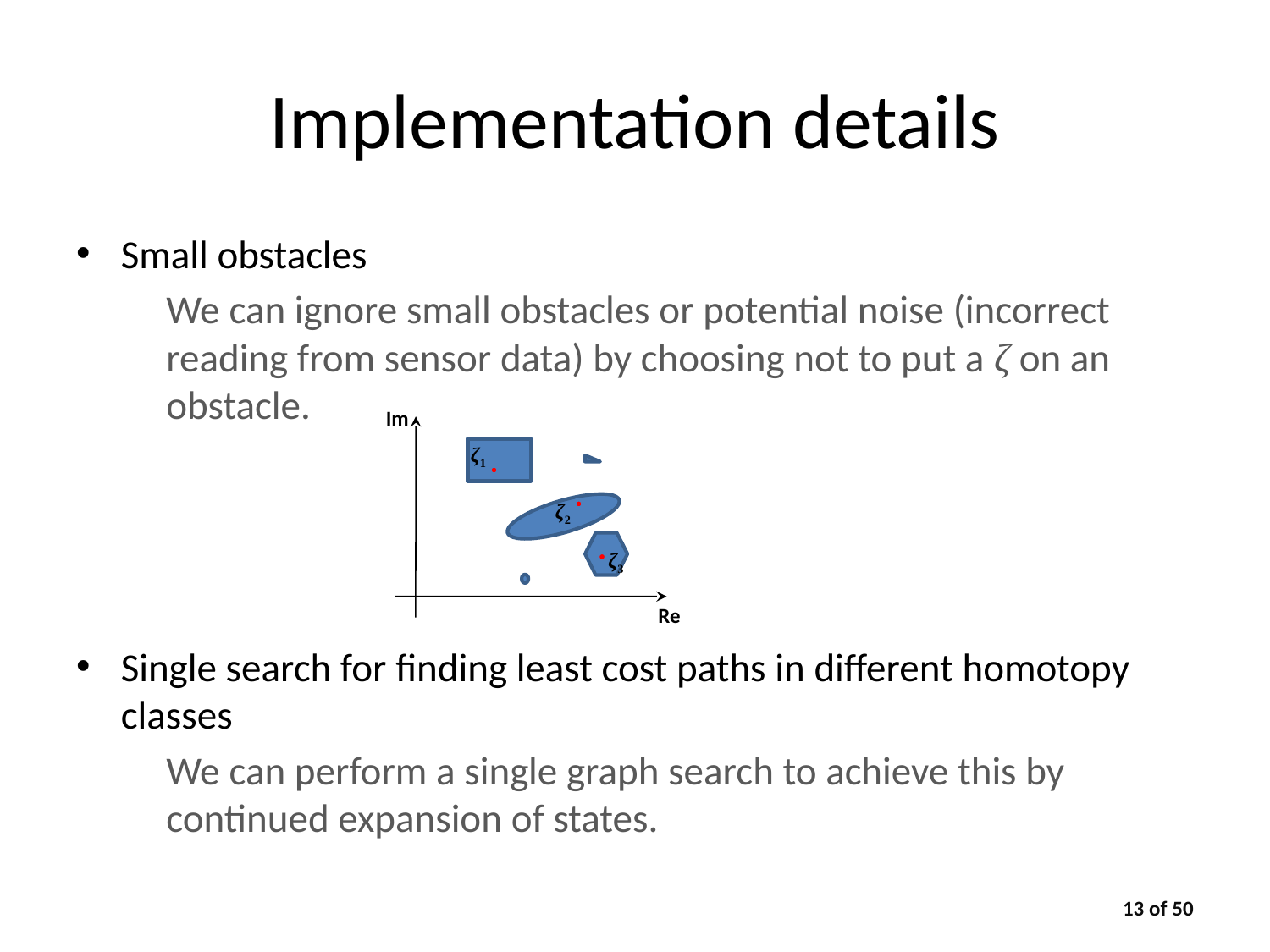

# Implementation details
Small obstacles
We can ignore small obstacles or potential noise (incorrect reading from sensor data) by choosing not to put a ζ on an obstacle.

Single search for finding least cost paths in different homotopy classes
We can perform a single graph search to achieve this by continued expansion of states.
Im
ζ1

ζ2

ζ3

Re
13 of 50